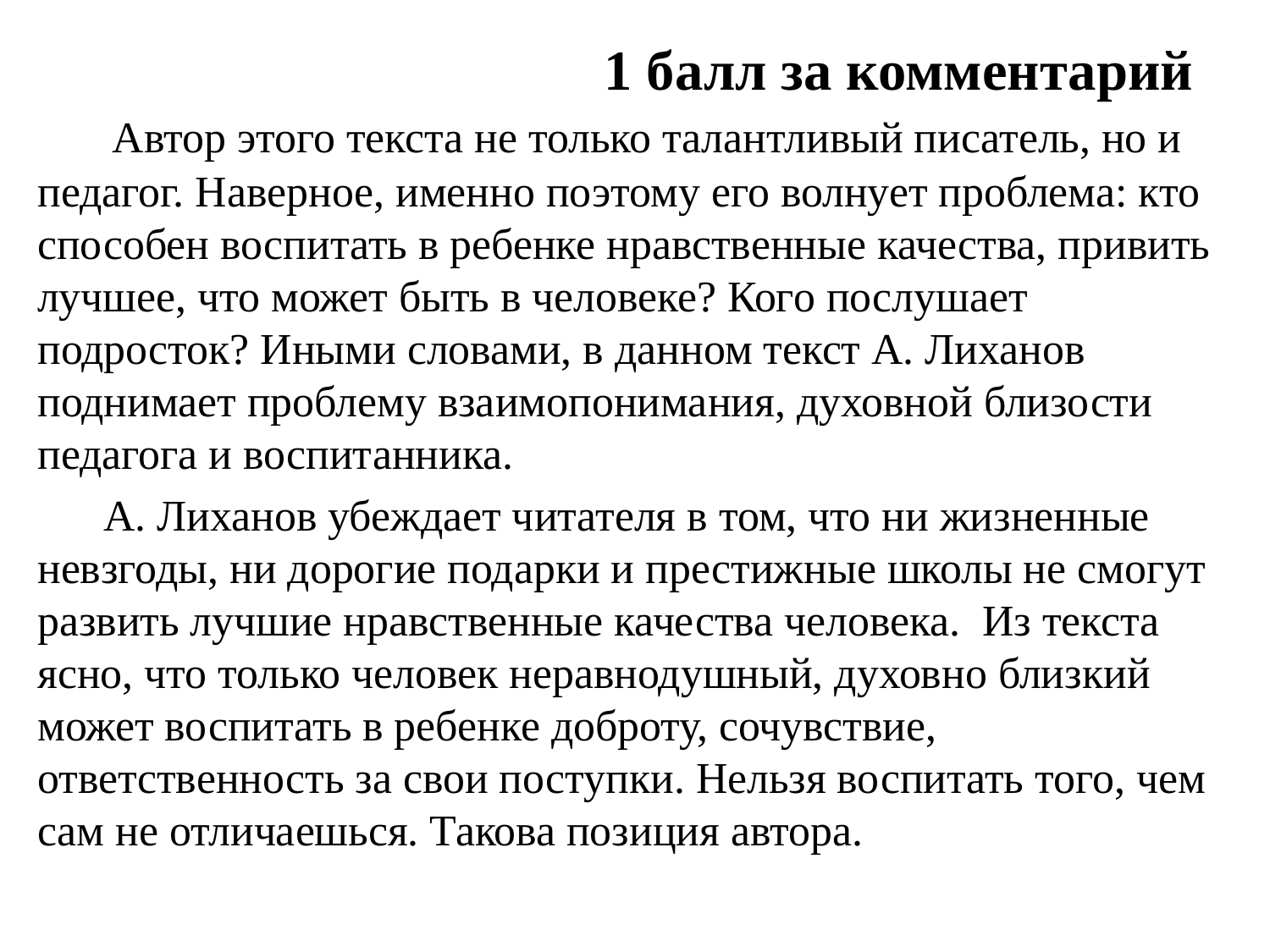

# 1 балл за комментарий
      Автор этого текста не только талантливый писатель, но и педагог. Наверное, именно поэтому его волнует проблема: кто способен воспитать в ребенке нравственные качества, привить лучшее, что может быть в человеке? Кого послушает подросток? Иными словами, в данном текст А. Лиханов поднимает проблему взаимопонимания, духовной близости педагога и воспитанника.
      А. Лиханов убеждает читателя в том, что ни жизненные невзгоды, ни дорогие подарки и престижные школы не смогут развить лучшие нравственные качества человека.  Из текста ясно, что только человек неравнодушный, духовно близкий может воспитать в ребенке доброту, сочувствие, ответственность за свои поступки. Нельзя воспитать того, чем сам не отличаешься. Такова позиция автора.